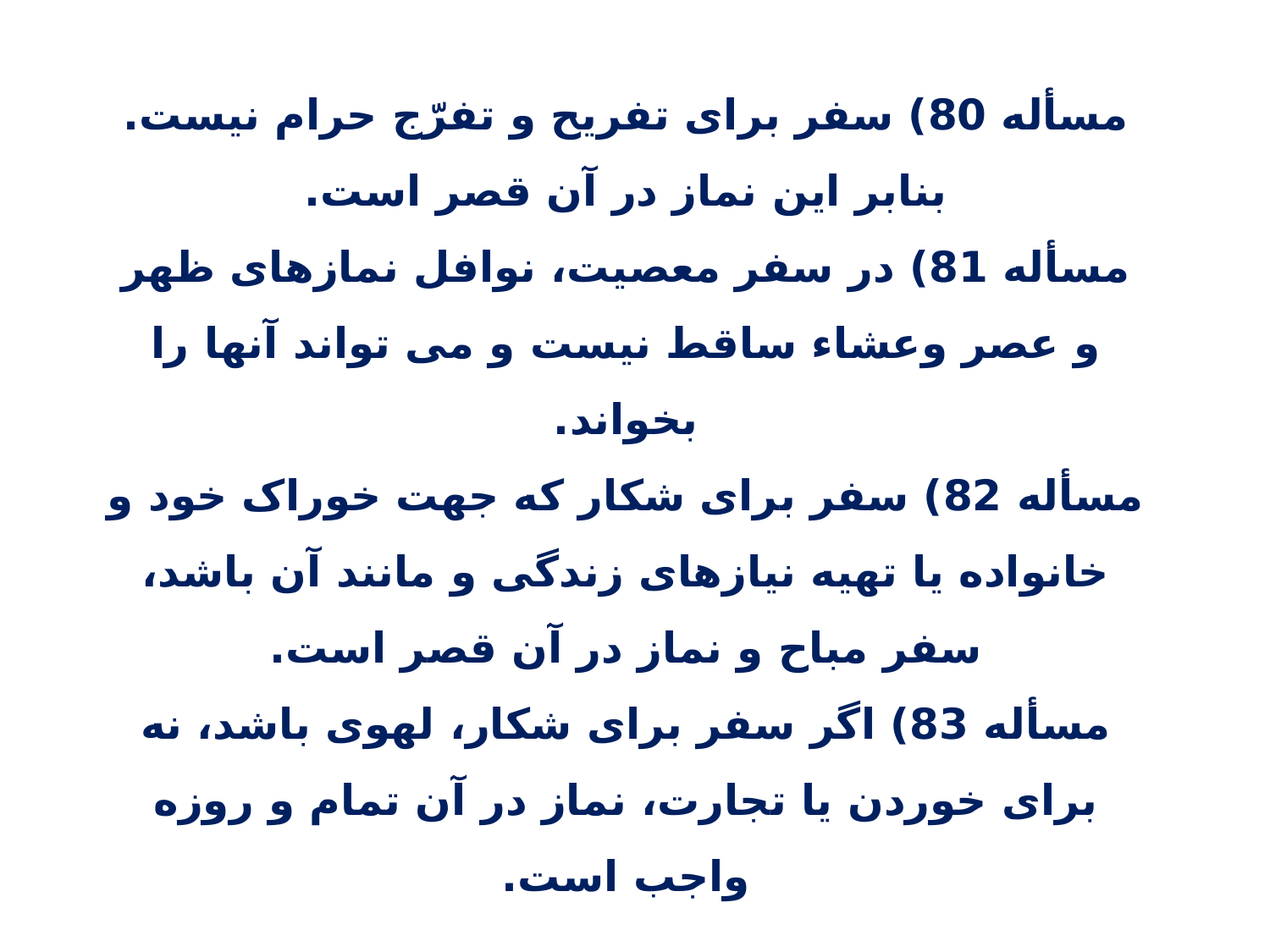

مسأله 80) سفر برای تفریح و تفرّج حرام نیست. بنابر این نماز در آن قصر است.
مسأله 81) در سفر معصیت، نوافل نمازهای ظهر و عصر وعشاء ساقط نیست و می تواند آنها را بخواند.
مسأله 82) سفر برای شکار که جهت خوراک خود و خانواده یا تهیه نیازهای زندگی و مانند آن باشد، سفر مباح و نماز در آن قصر است.
مسأله 83) اگر سفر برای شکار، لهوی باشد، نه برای خوردن یا تجارت، نماز در آن تمام و روزه واجب است.